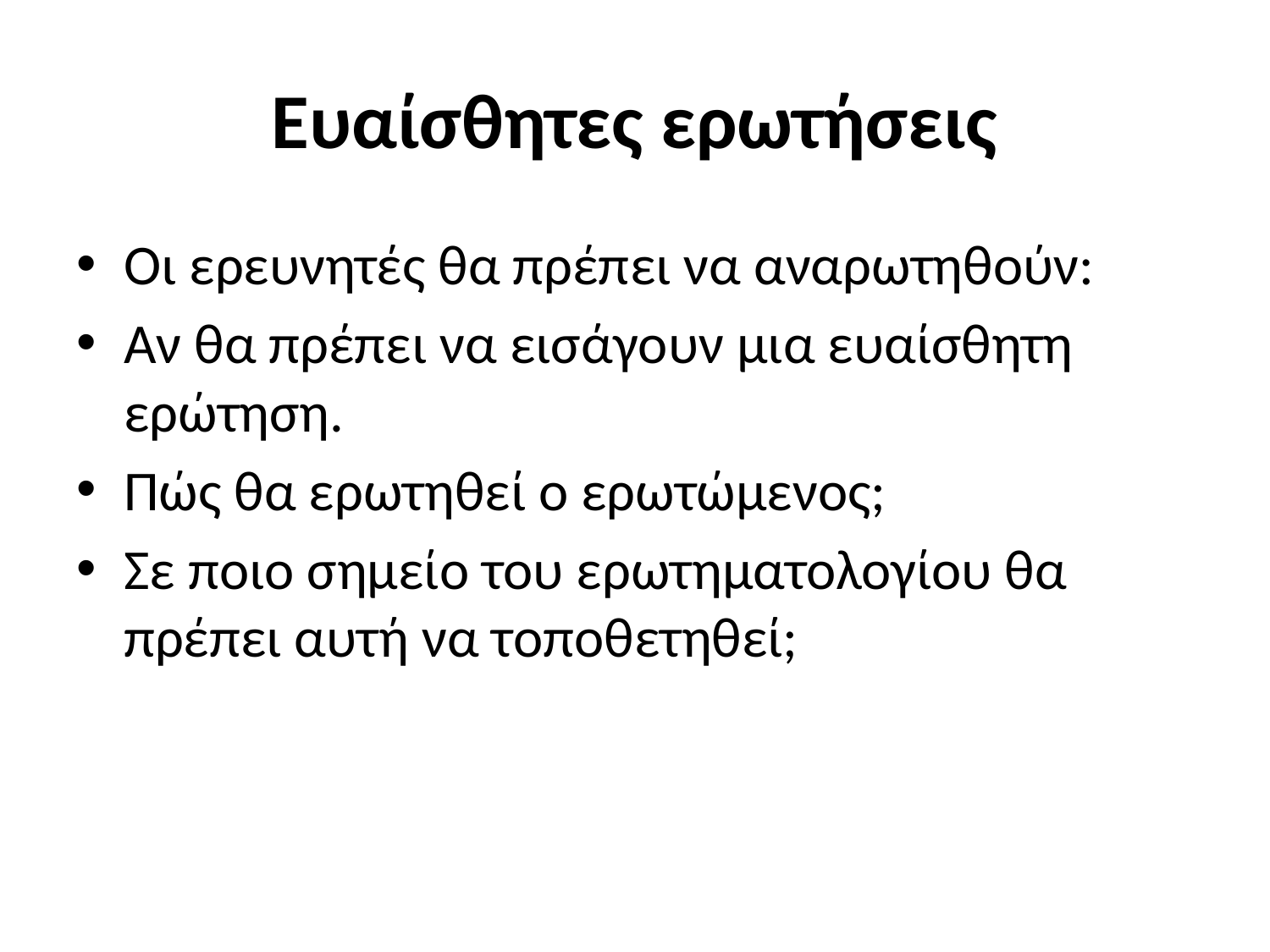

# Ευαίσθητες ερωτήσεις
Οι ερευνητές θα πρέπει να αναρωτηθούν:
Αν θα πρέπει να εισάγουν μια ευαίσθητη ερώτηση.
Πώς θα ερωτηθεί ο ερωτώμενος;
Σε ποιο σημείο του ερωτηματολογίου θα πρέπει αυτή να τοποθετηθεί;